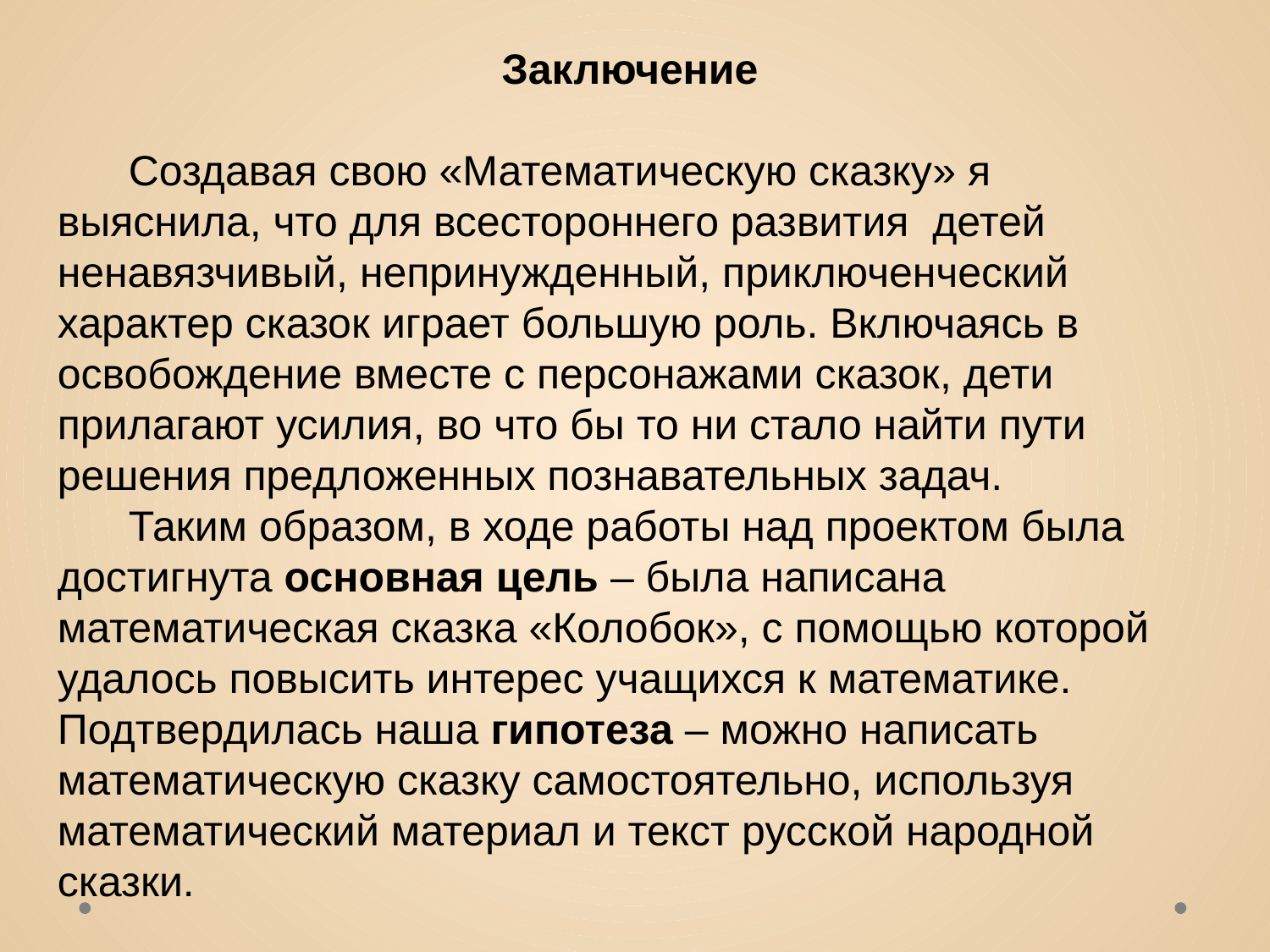

Заключение

      Создавая свою «Математическую сказку» я выяснила, что для всестороннего развития  детей ненавязчивый, непринужденный, приключенческий характер сказок играет большую роль. Включаясь в освобождение вместе с персонажами сказок, дети прилагают усилия, во что бы то ни стало найти пути решения предложенных познавательных задач.
      Таким образом, в ходе работы над проектом была достигнута основная цель – была написана математическая сказка «Колобок», с помощью которой удалось повысить интерес учащихся к математике. Подтвердилась наша гипотеза – можно написать математическую сказку самостоятельно, используя математический материал и текст русской народной сказки.